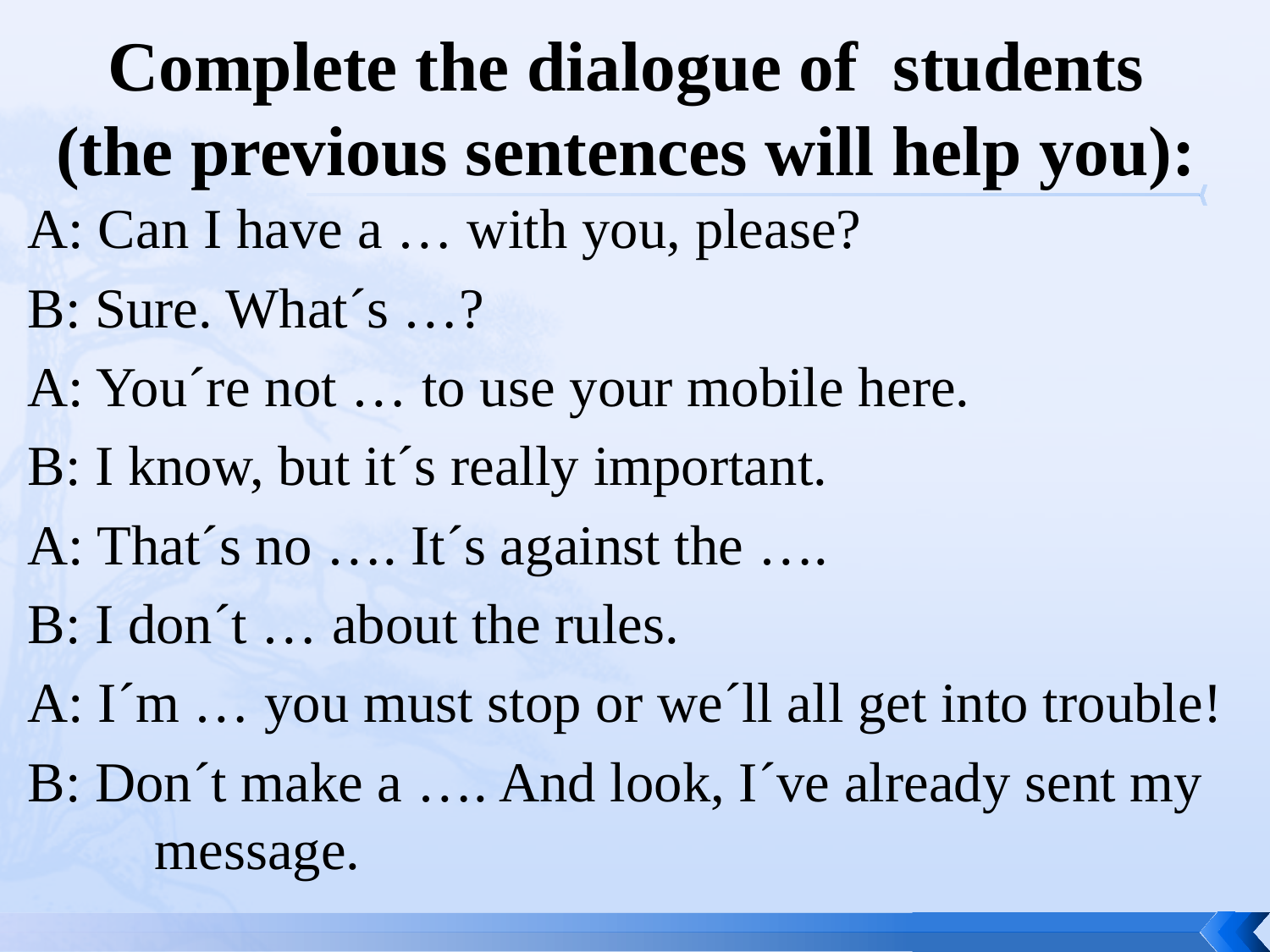

# Complete the dialogue of  students (the previous sentences will help you):
A: Can I have a … with you, please?
B: Sure. What´s …?
A: You´re not … to use your mobile here.
B: I know, but it´s really important.
A: That´s no …. It´s against the ….
B: I don´t … about the rules.
A: I´m … you must stop or we´ll all get into trouble!
B: Don´t make a …. And look, I´ve already sent my 	message.